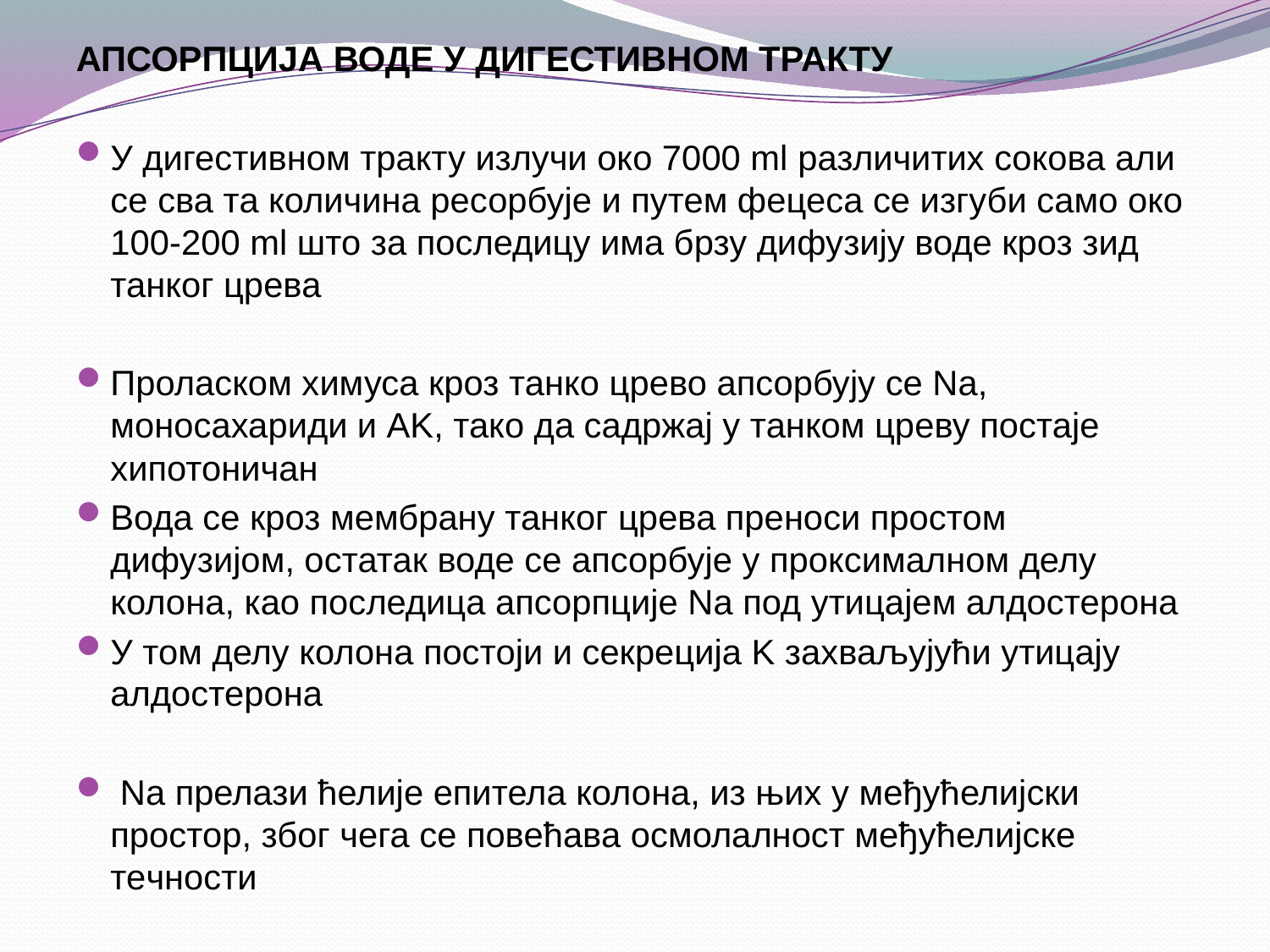

АПСОРПЦИЈА ВОДЕ У ДИГЕСТИВНОМ ТРАКТУ

У дигестивном тракту излучи око 7000 ml различитих сокова али се сва та количина ресорбује и путем фецеса се изгуби само око 100-200 ml што за последицу има брзу дифузију воде кроз зид танког црева

Проласком химуса кроз танко црево апсорбују се Na, моносахариди и AK, тако да садржај у танком цреву постаје хипотоничан
Вода се кроз мембрану танког црева преноси простом дифузијом, oстатак воде се апсорбује у проксималном делу колона, као последица апсорпције Na под утицајем алдостерона
У том делу колона постоји и секреција K захваљујући утицају алдостерона

 Na прелази ћелије епитела колона, из њих у међућелијски простор, због чега се повећава осмолалност међућелијске течности